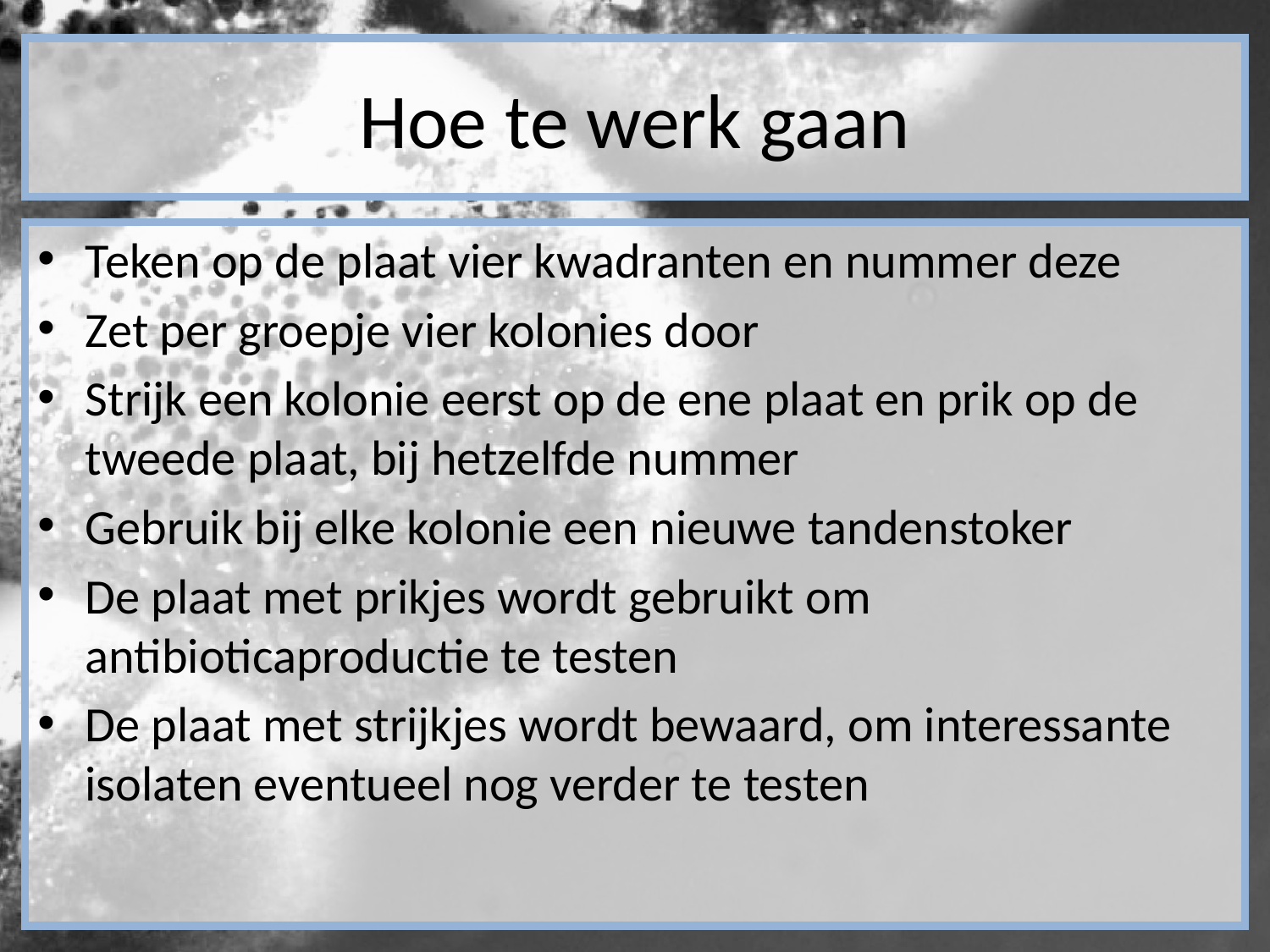

# Hoe te werk gaan
Teken op de plaat vier kwadranten en nummer deze
Zet per groepje vier kolonies door
Strijk een kolonie eerst op de ene plaat en prik op de tweede plaat, bij hetzelfde nummer
Gebruik bij elke kolonie een nieuwe tandenstoker
De plaat met prikjes wordt gebruikt om antibioticaproductie te testen
De plaat met strijkjes wordt bewaard, om interessante isolaten eventueel nog verder te testen